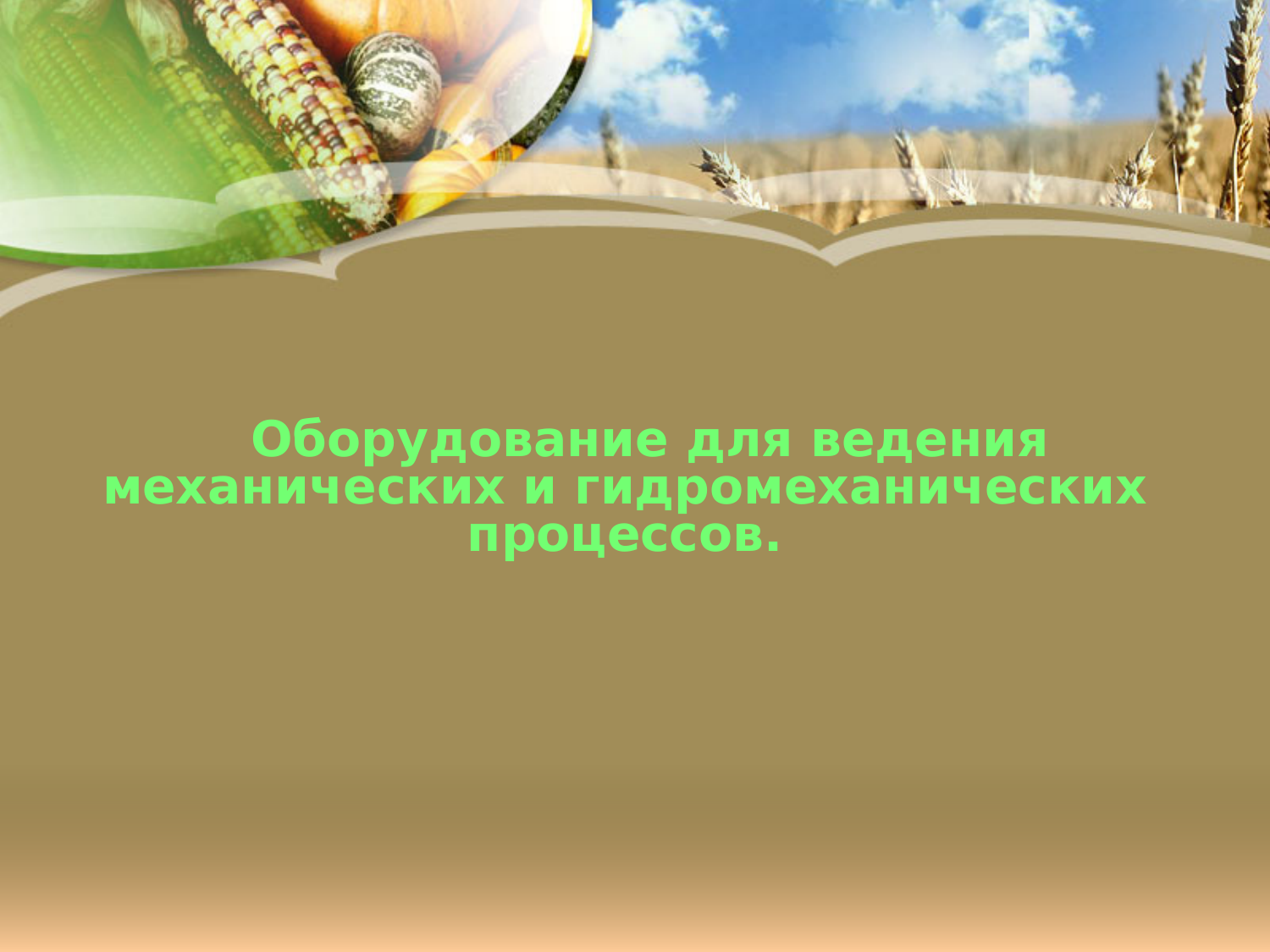

Оборудование для ведения механических и гидромеханических процессов.